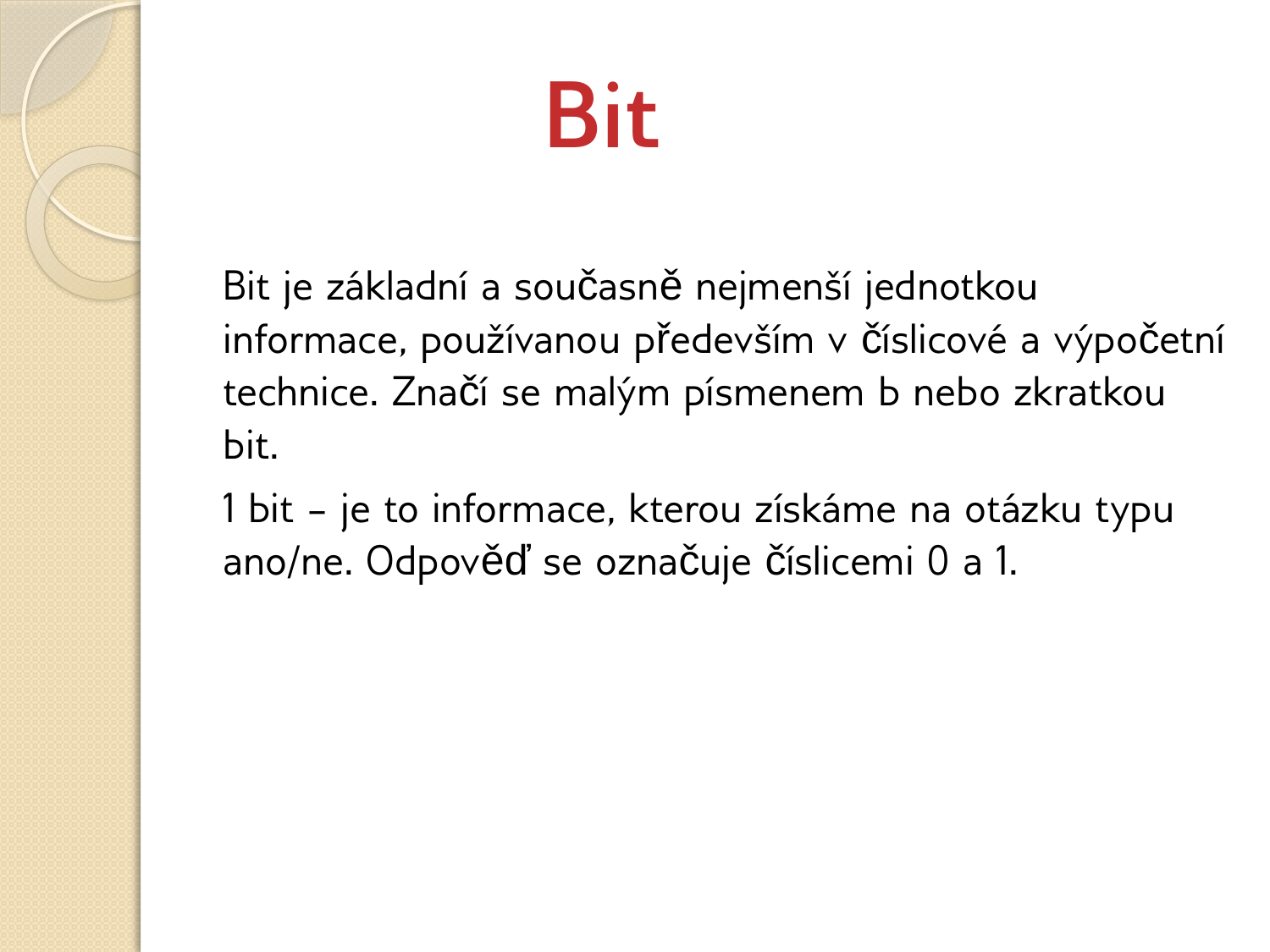

Bit
Bit je základní a současně nejmenší jednotkou informace, používanou především v číslicové a výpočetní technice. Značí se malým písmenem b nebo zkratkou bit.
1 bit – je to informace, kterou získáme na otázku typu ano/ne. Odpověď se označuje číslicemi 0 a 1.